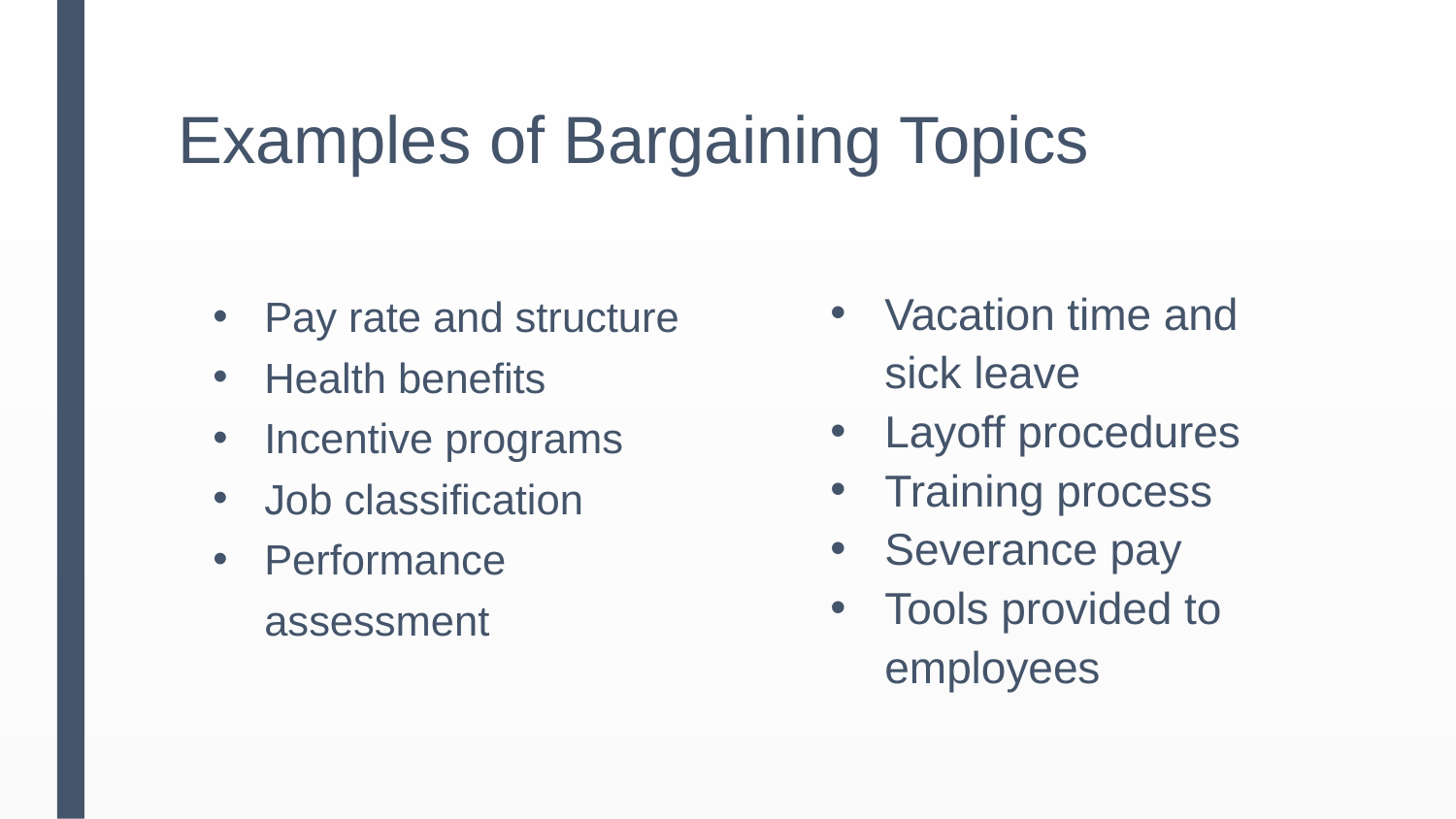

# Examples of Bargaining Topics
Pay rate and structure
Health benefits
Incentive programs
Job classification
Performance assessment

Vacation time and sick leave
Layoff procedures
Training process
Severance pay
Tools provided to employees